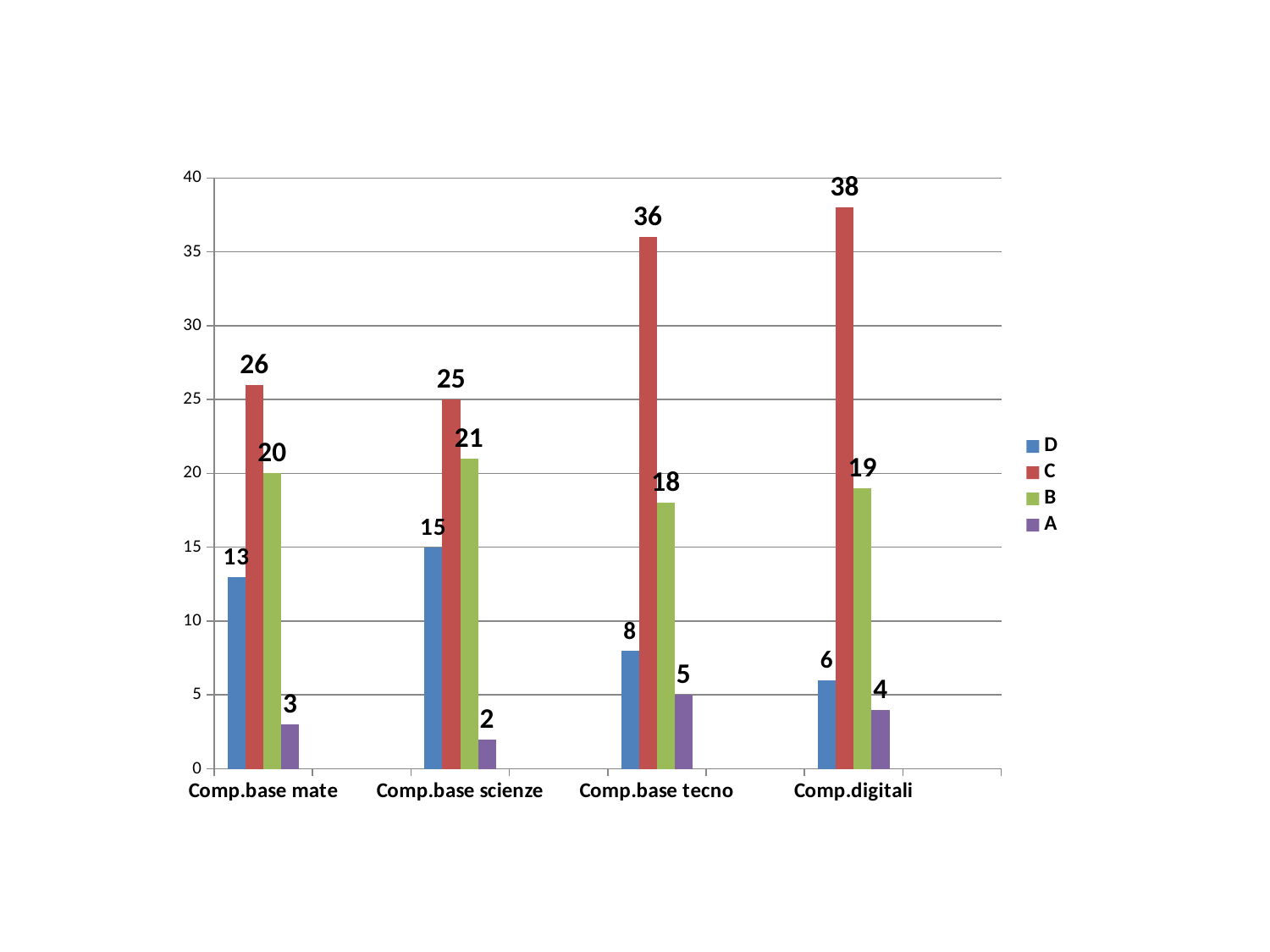

### Chart

| Category | D | C | B | A |
|---|---|---|---|---|
| Comp.base mate | 13.0 | 26.0 | 20.0 | 3.0 |
|  | None | None | None | None |
| Comp.base scienze | 15.0 | 25.0 | 21.0 | 2.0 |
|  | None | None | None | None |
| Comp.base tecno | 8.0 | 36.0 | 18.0 | 5.0 |
|  | None | None | None | None |
| Comp.digitali | 6.0 | 38.0 | 19.0 | 4.0 |